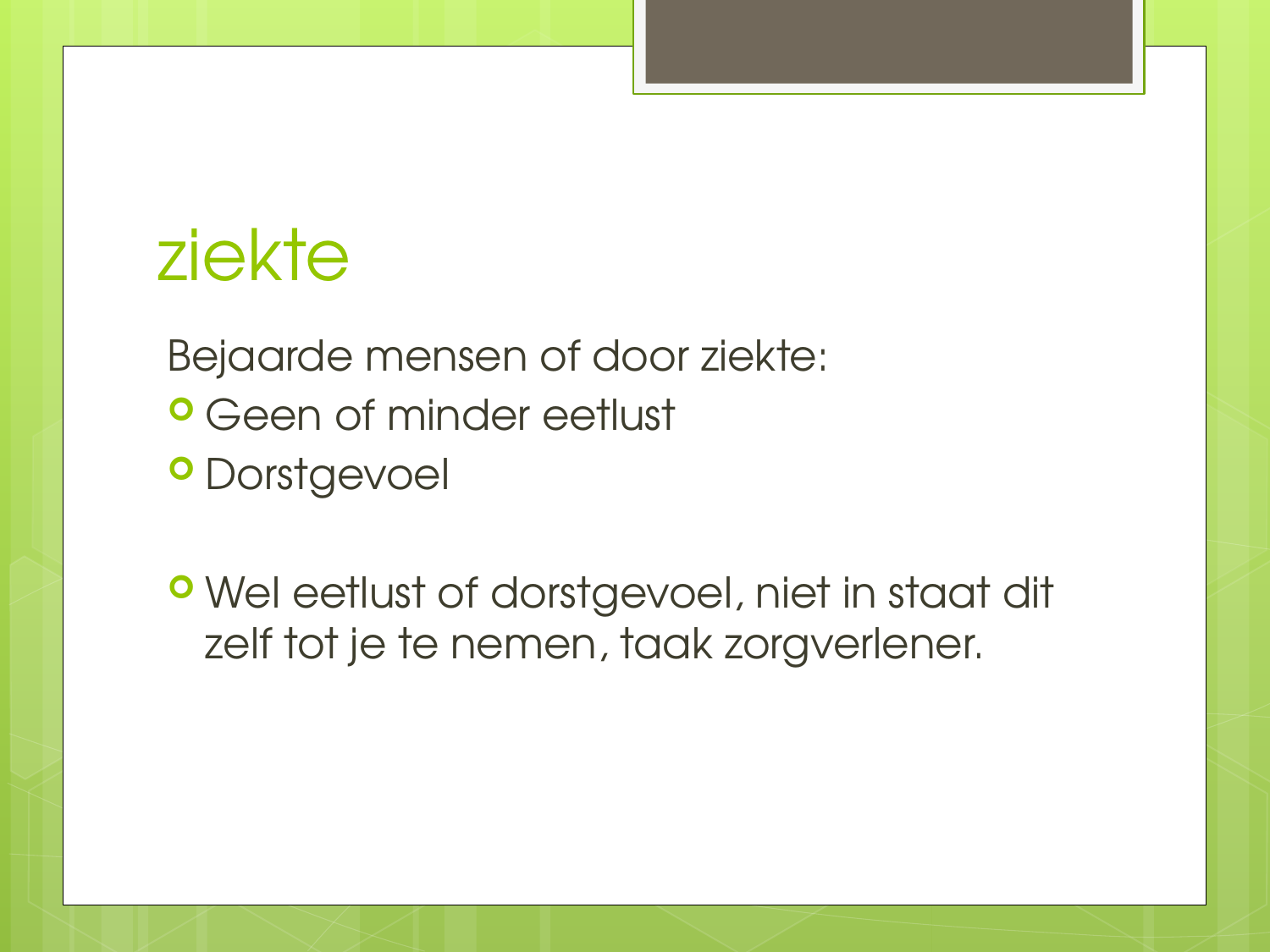

# ziekte
Bejaarde mensen of door ziekte:
Geen of minder eetlust
Dorstgevoel

Wel eetlust of dorstgevoel, niet in staat dit zelf tot je te nemen, taak zorgverlener.